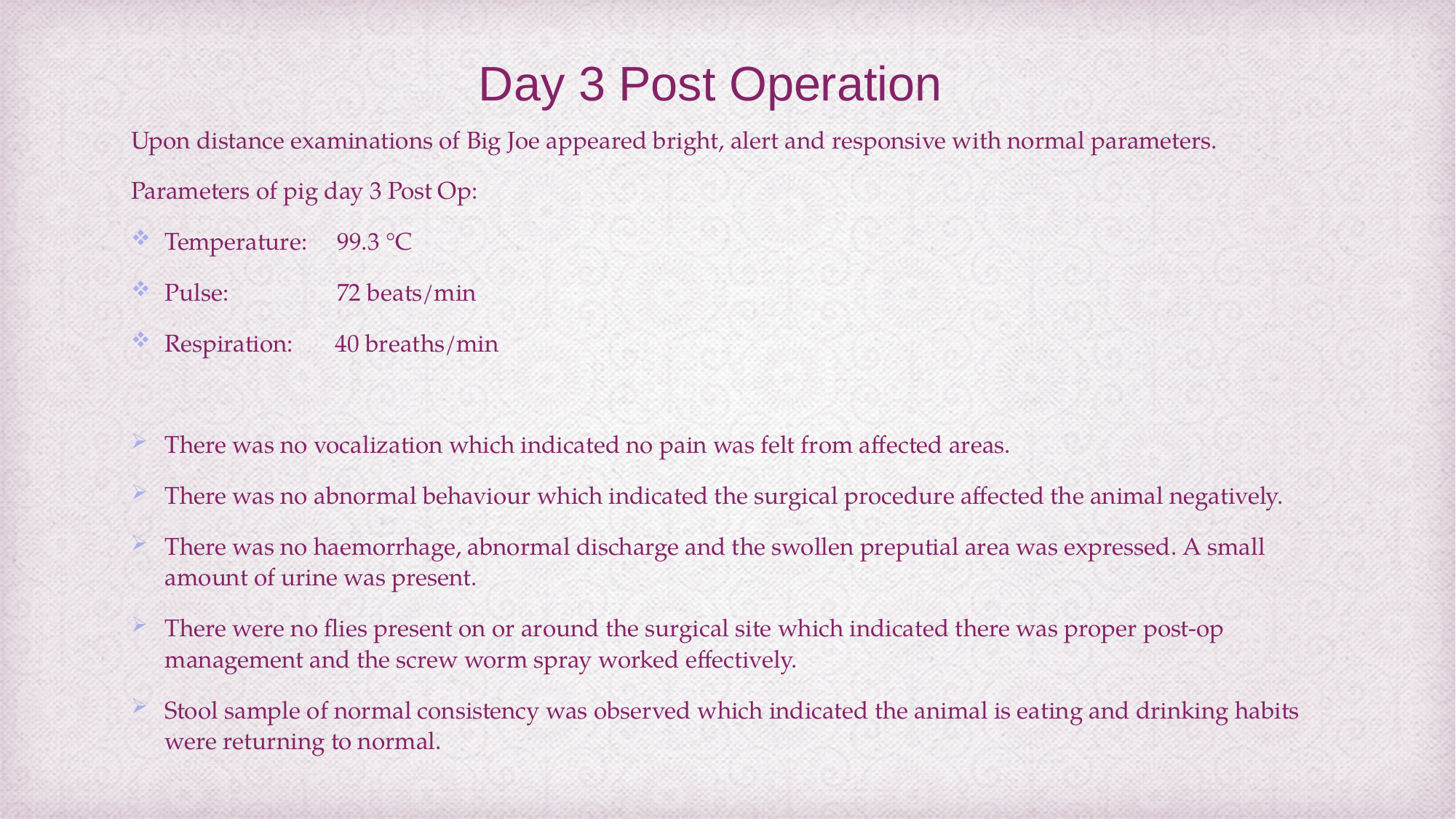

# Day 3 Post Operation
Upon distance examinations of Big Joe appeared bright, alert and responsive with normal parameters.
Parameters of pig day 3 Post Op:
Temperature:     99.3 °C
Pulse:                  72 beats/min
Respiration:       40 breaths/min

There was no vocalization which indicated no pain was felt from affected areas.
There was no abnormal behaviour which indicated the surgical procedure affected the animal negatively.
There was no haemorrhage, abnormal discharge and the swollen preputial area was expressed. A small amount of urine was present.
There were no flies present on or around the surgical site which indicated there was proper post-op management and the screw worm spray worked effectively.
Stool sample of normal consistency was observed which indicated the animal is eating and drinking habits were returning to normal.